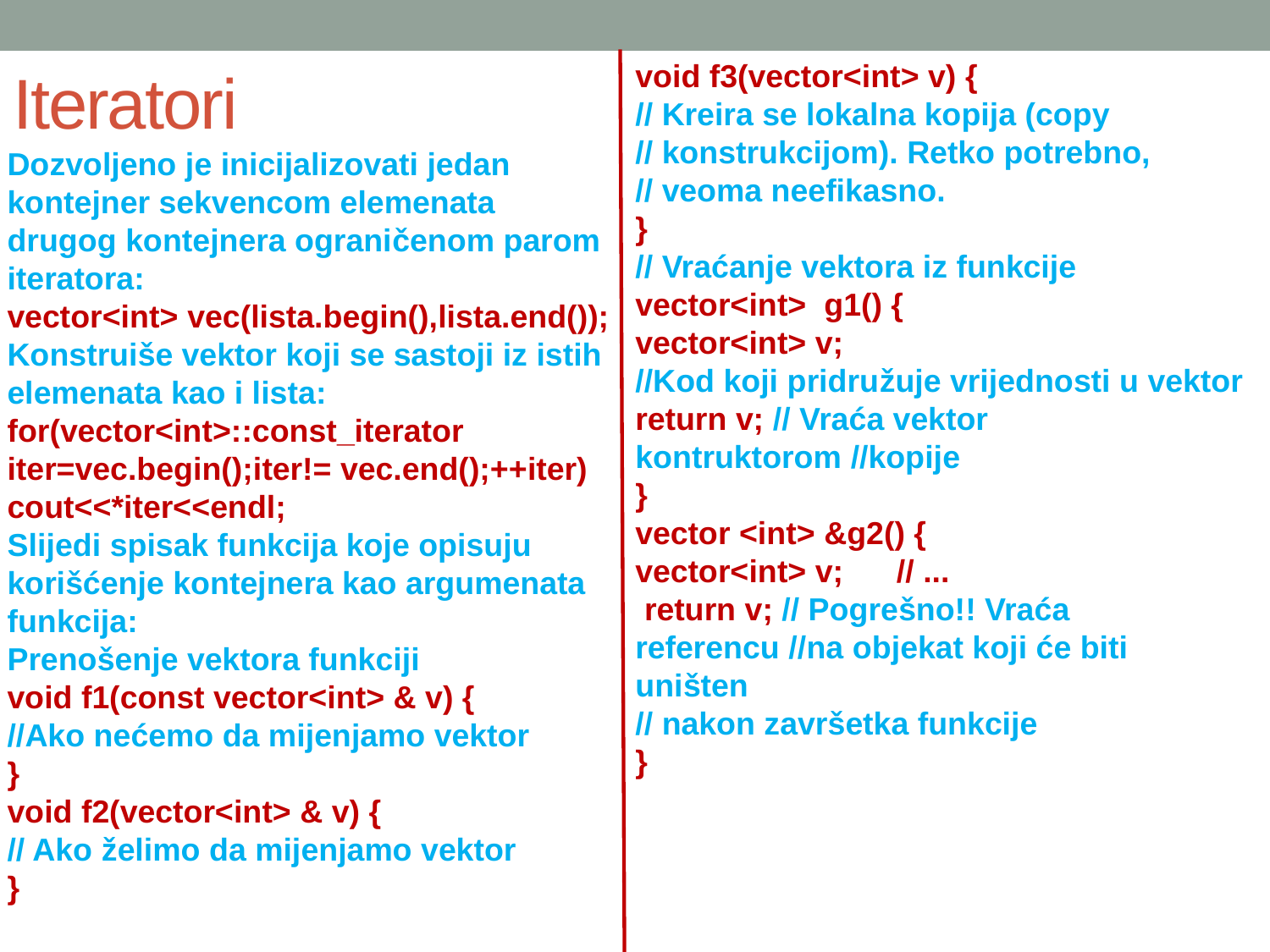

Iteratori

void f3(vector<int> v) {
// Kreira se lokalna kopija (copy
// konstrukcijom). Retko potrebno,
// veoma neefikasno.
}
// Vraćanje vektora iz funkcije
vector<int>  g1() {
vector<int> v;
//Kod koji pridružuje vrijednosti u vektor return v; // Vraća vektor kontruktorom //kopije
}
vector <int> &g2() {
vector<int> v;      // ...
 return v; // Pogrešno!! Vraća referencu //na objekat koji će biti uništen
// nakon završetka funkcije
}

Dozvoljeno je inicijalizovati jedan kontejner sekvencom elemenata drugog kontejnera ograničenom parom iteratora:
vector<int> vec(lista.begin(),lista.end());
Konstruiše vektor koji se sastoji iz istih elemenata kao i lista:
for(vector<int>::const_iterator iter=vec.begin();iter!= vec.end();++iter)
cout<<*iter<<endl;
Slijedi spisak funkcija koje opisuju korišćenje kontejnera kao argumenata funkcija:
Prenošenje vektora funkciji
void f1(const vector<int> & v) {
//Ako nećemo da mijenjamo vektor
}
void f2(vector<int> & v) {
// Ako želimo da mijenjamo vektor
}